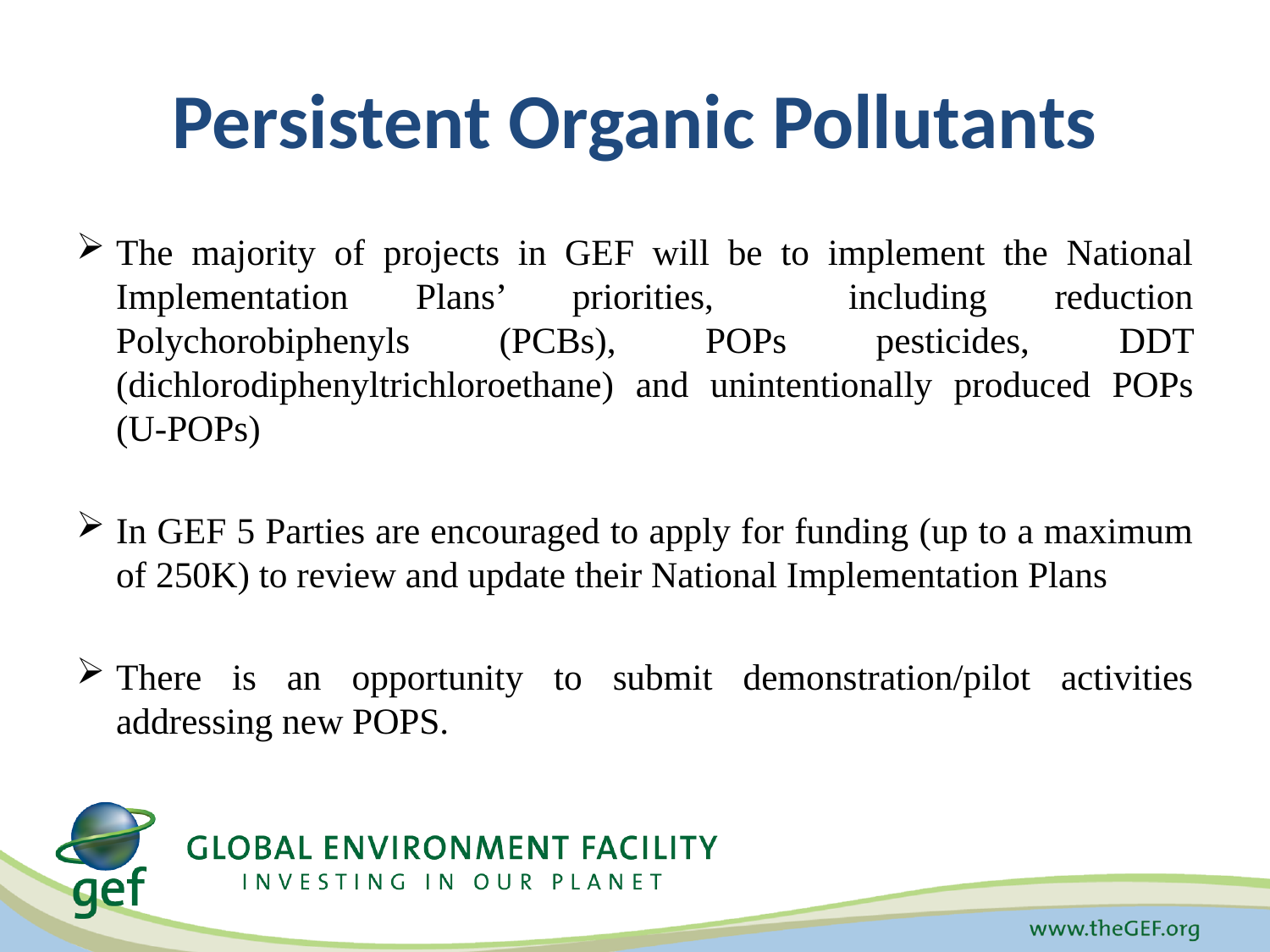

# Persistent Organic Pollutants
The majority of projects in GEF will be to implement the National Implementation Plans’ priorities,  including reduction Polychorobiphenyls (PCBs), POPs pesticides, DDT (dichlorodiphenyltrichloroethane) and unintentionally produced POPs (U-POPs)

In GEF 5 Parties are encouraged to apply for funding (up to a maximum of 250K) to review and update their National Implementation Plans

There is an opportunity to submit demonstration/pilot activities addressing new POPS.